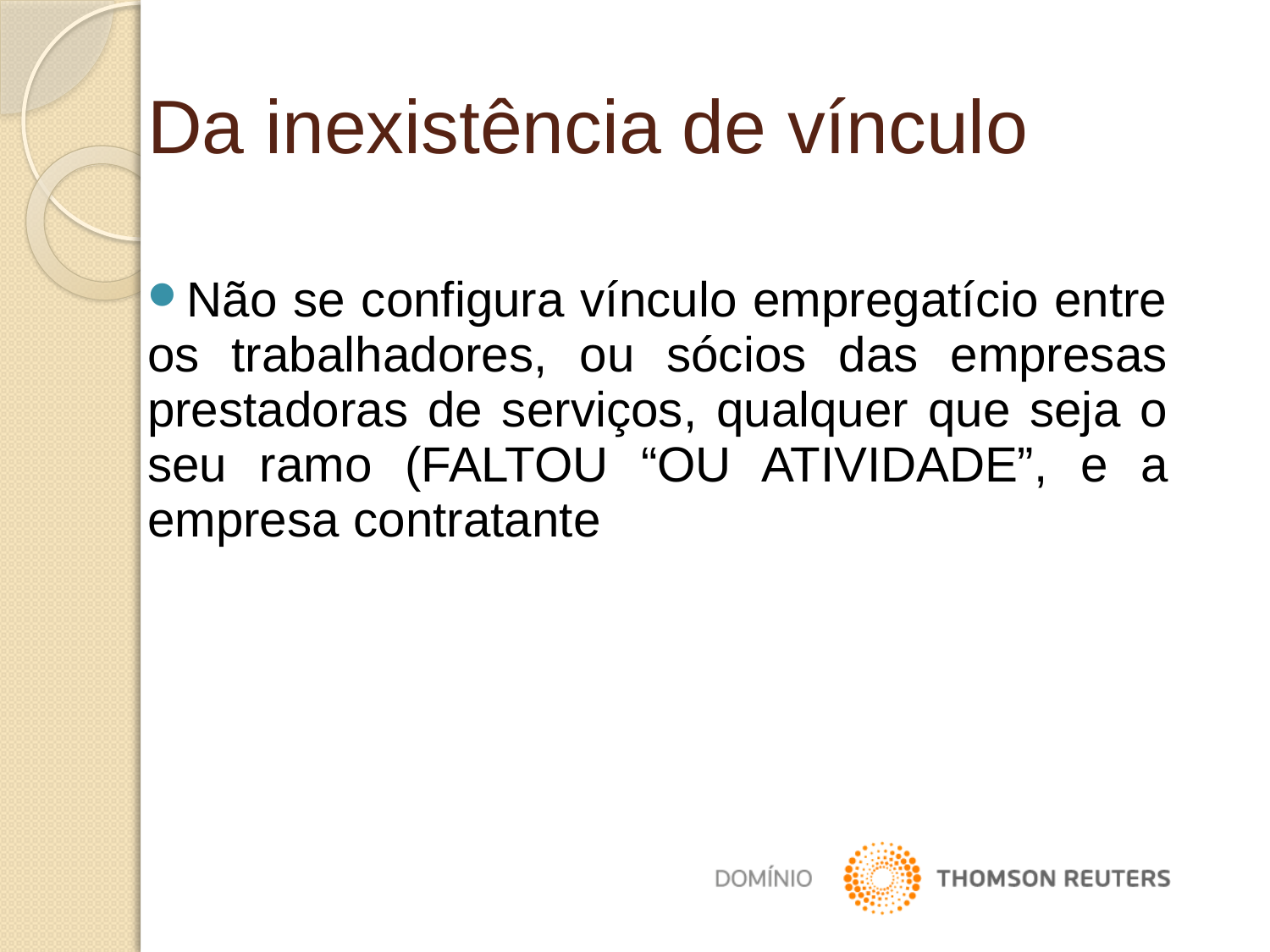

Da inexistência de vínculo
Não se configura vínculo empregatício entre os trabalhadores, ou sócios das empresas prestadoras de serviços, qualquer que seja o seu ramo (FALTOU “OU ATIVIDADE”, e a empresa contratante